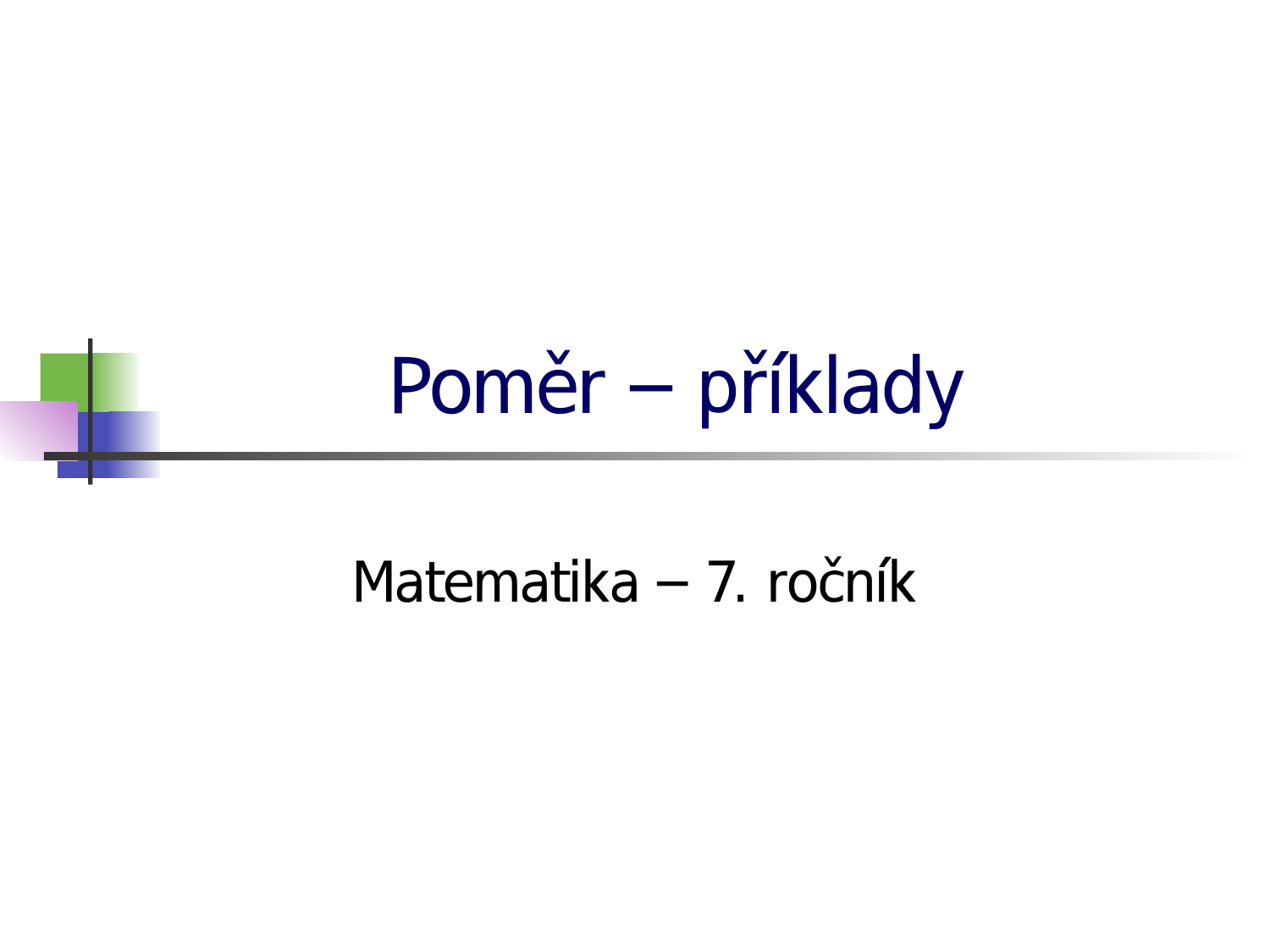

# Poměr – příklady
Matematika – 7. ročník